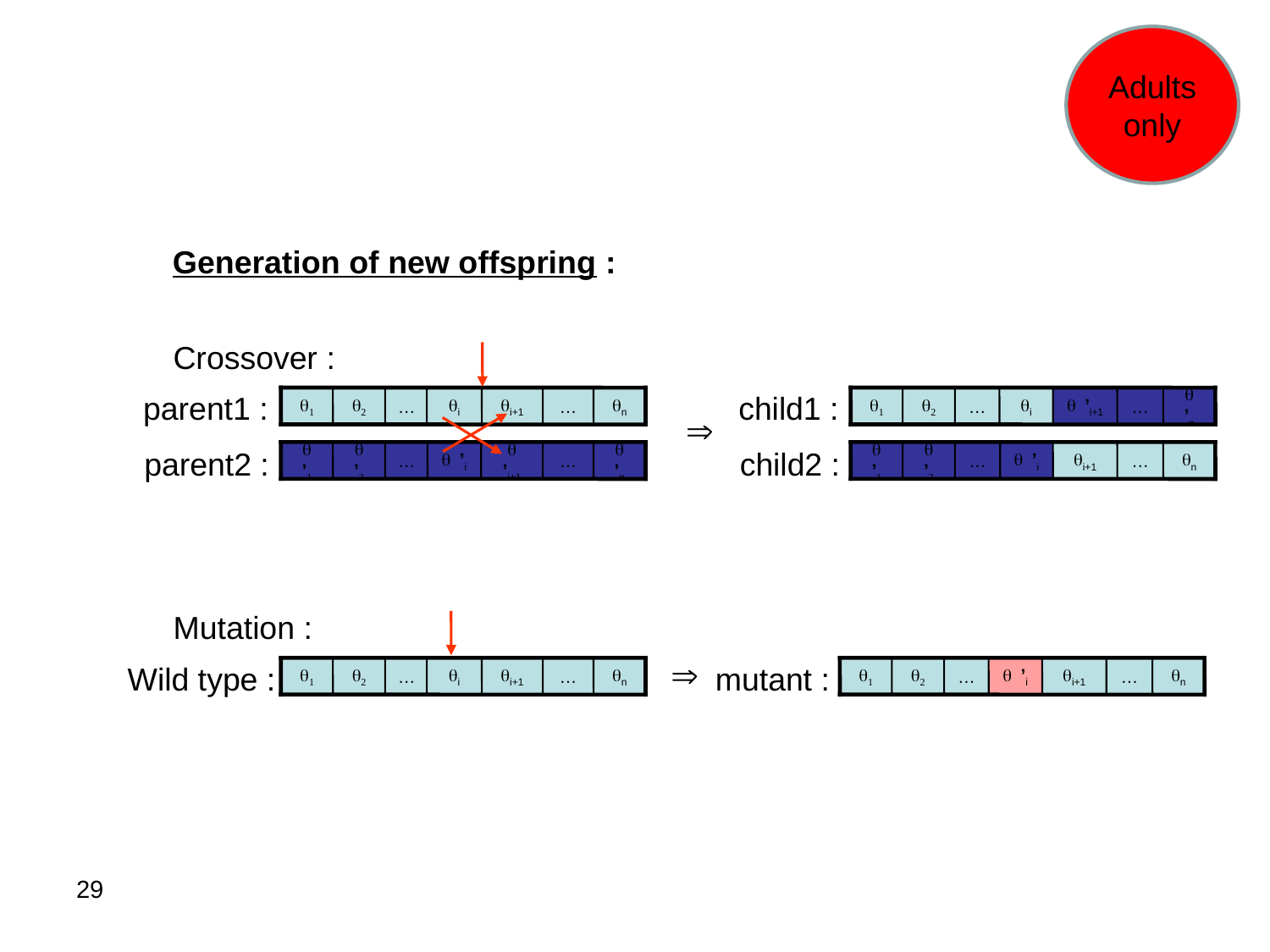

Adults only
Generation of new offspring :
Crossover :

⇒

parent1 :
θ1

θ2

…

θi

θi+1

…

θn

parent2 :
θ ’1

θ ’2

…

θ ’i

θ ’i+1

…

θ ’n

child1 :
θ1

θ2

…

θi

θ ’i+1

…

θ ’n

child2 :
θ ’1

θ ’2

…

θ ’i

θi+1

…

θn

Mutation :

⇒
Wild type :
θ1

θ2

…

θi

θi+1

…

θn

mutant :
θ1

θ2

…

θ ’i

θi+1

…

θn

29